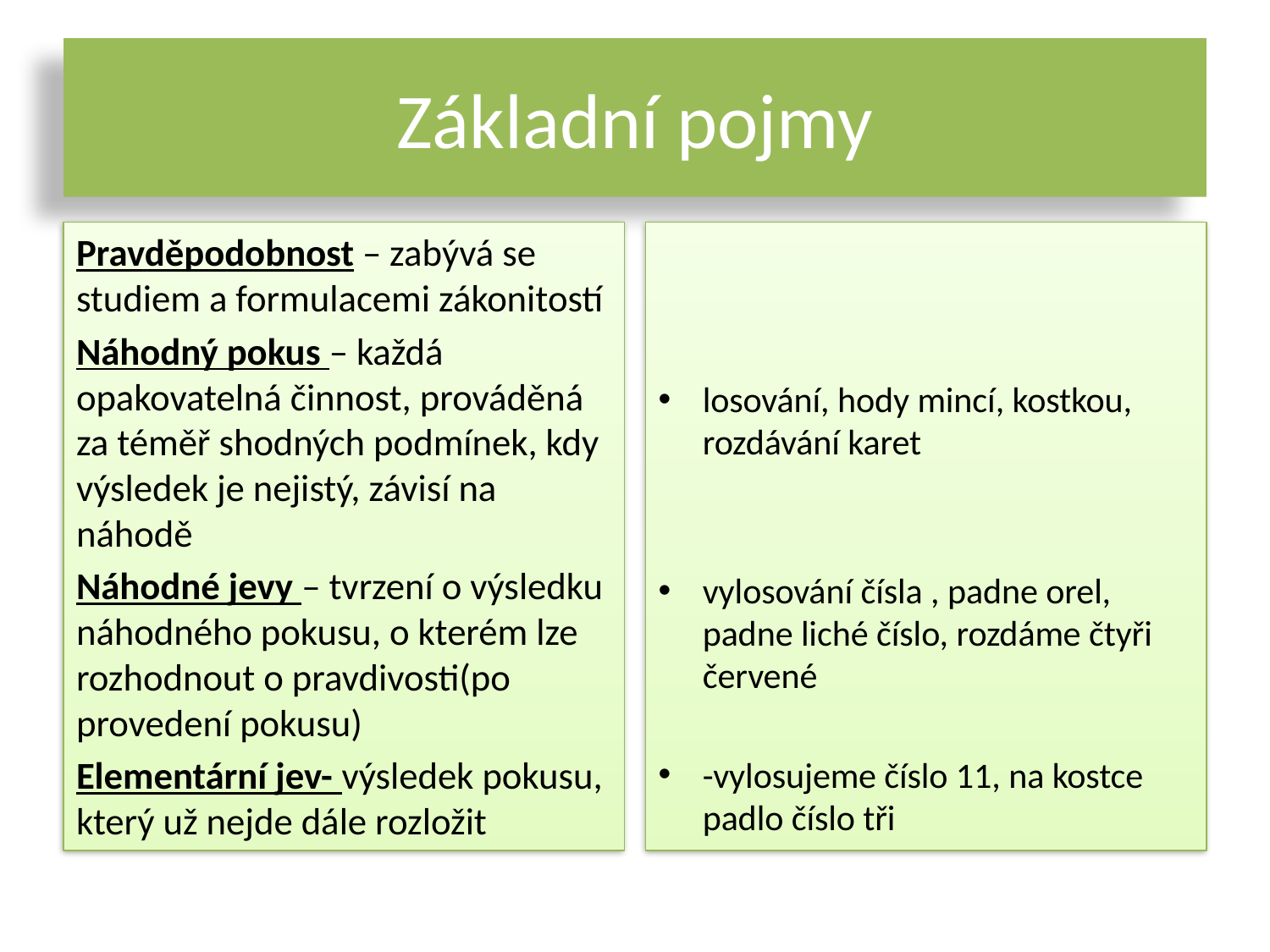

# Základní pojmy
Pravděpodobnost – zabývá se studiem a formulacemi zákonitostí
Náhodný pokus – každá opakovatelná činnost, prováděná za téměř shodných podmínek, kdy výsledek je nejistý, závisí na náhodě
Náhodné jevy – tvrzení o výsledku náhodného pokusu, o kterém lze rozhodnout o pravdivosti(po provedení pokusu)
Elementární jev- výsledek pokusu, který už nejde dále rozložit

losování, hody mincí, kostkou, rozdávání karet

vylosování čísla , padne orel, padne liché číslo, rozdáme čtyři červené

-vylosujeme číslo 11, na kostce padlo číslo tři